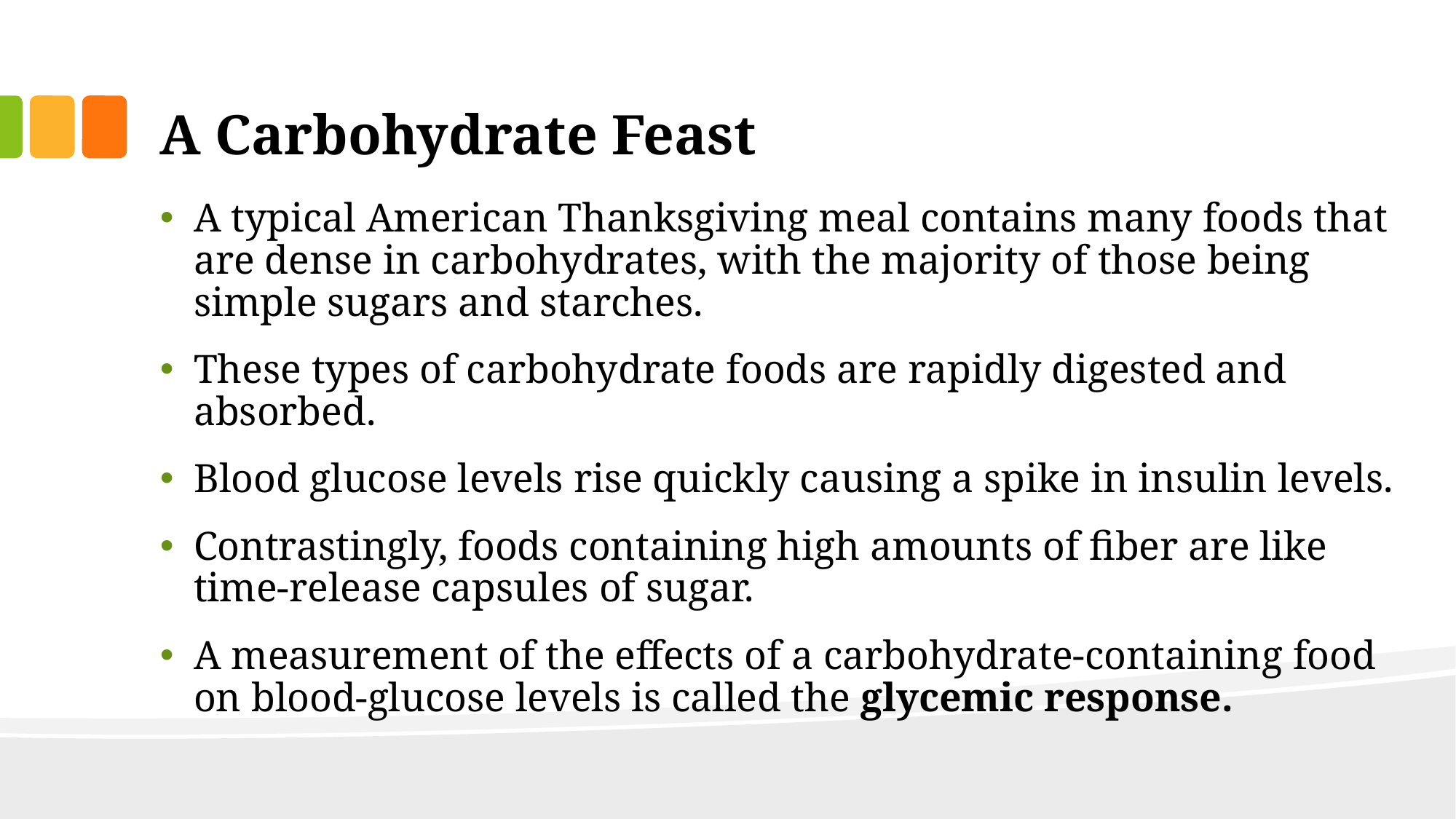

# A Carbohydrate Feast
A typical American Thanksgiving meal contains many foods that are dense in carbohydrates, with the majority of those being simple sugars and starches.
These types of carbohydrate foods are rapidly digested and absorbed.
Blood glucose levels rise quickly causing a spike in insulin levels.
Contrastingly, foods containing high amounts of fiber are like time-release capsules of sugar.
A measurement of the effects of a carbohydrate-containing food on blood-glucose levels is called the glycemic response.